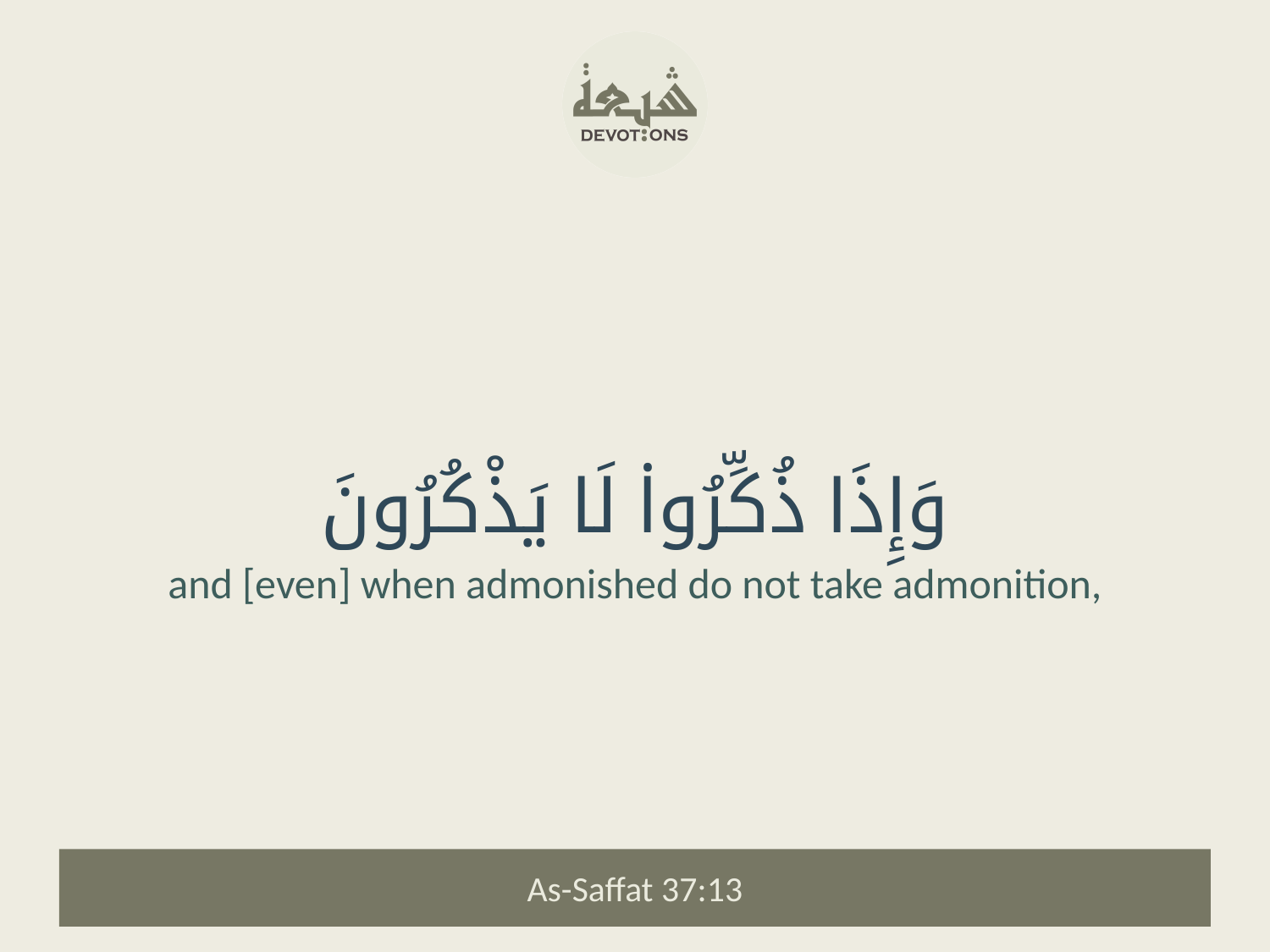

وَإِذَا ذُكِّرُوا۟ لَا يَذْكُرُونَ
and [even] when admonished do not take admonition,
As-Saffat 37:13